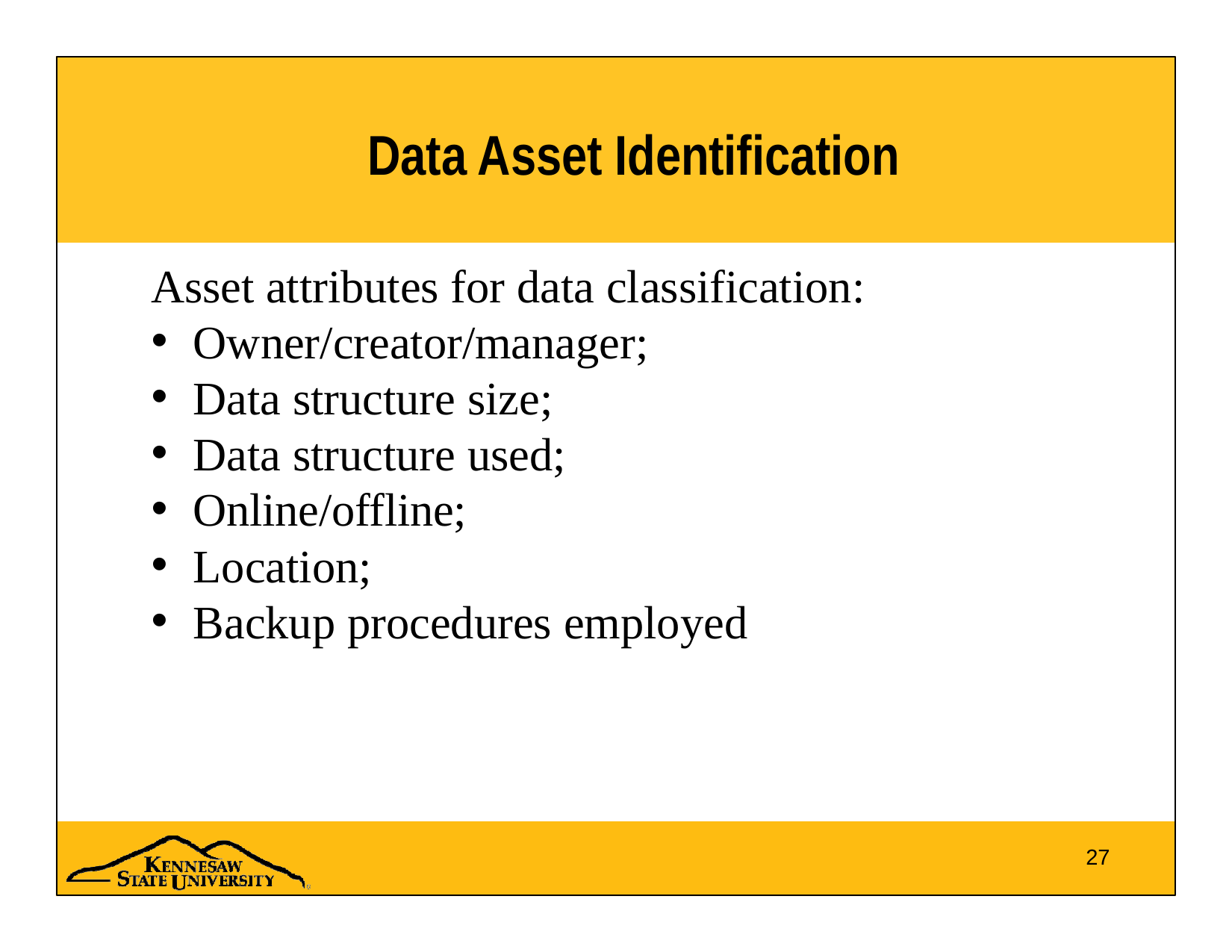

# Data Asset Identification
Asset attributes for data classification:
Owner/creator/manager;
Data structure size;
Data structure used;
Online/offline;
Location;
Backup procedures employed

27